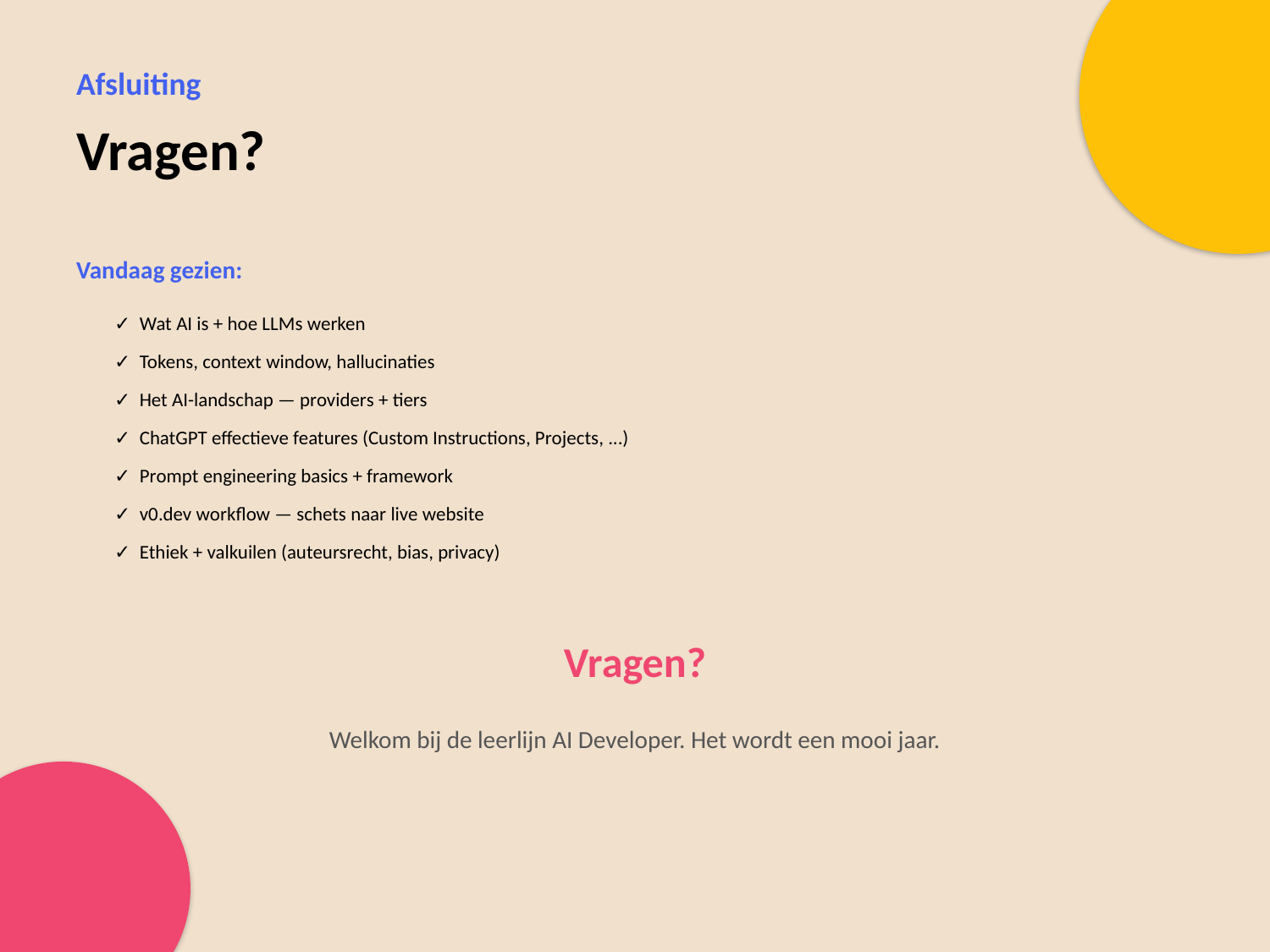

Afsluiting
Vragen?
Vandaag gezien:
✓  Wat AI is + hoe LLMs werken
✓  Tokens, context window, hallucinaties
✓  Het AI-landschap — providers + tiers
✓  ChatGPT effectieve features (Custom Instructions, Projects, ...)
✓  Prompt engineering basics + framework
✓  v0.dev workflow — schets naar live website
✓  Ethiek + valkuilen (auteursrecht, bias, privacy)
Vragen?
Welkom bij de leerlijn AI Developer. Het wordt een mooi jaar.